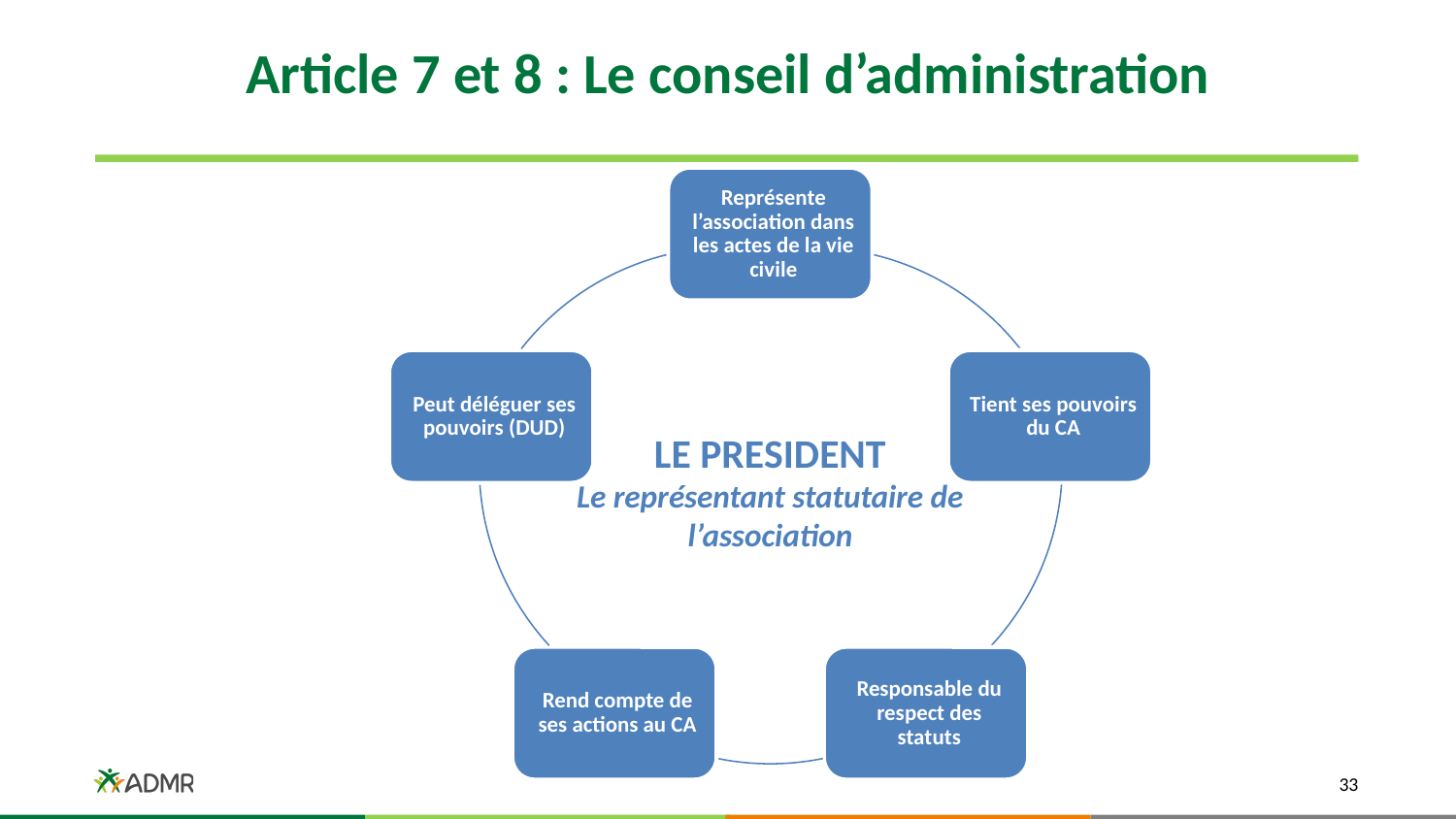

# Article 7 et 8 : Le conseil d’administration
Représente l’association dans les actes de la vie civile
Tient ses pouvoirs du CA
Responsable du respect des statuts
Rend compte de ses actions au CA
Peut déléguer ses pouvoirs (DUD)
LE PRESIDENT
Le représentant statutaire de l’association